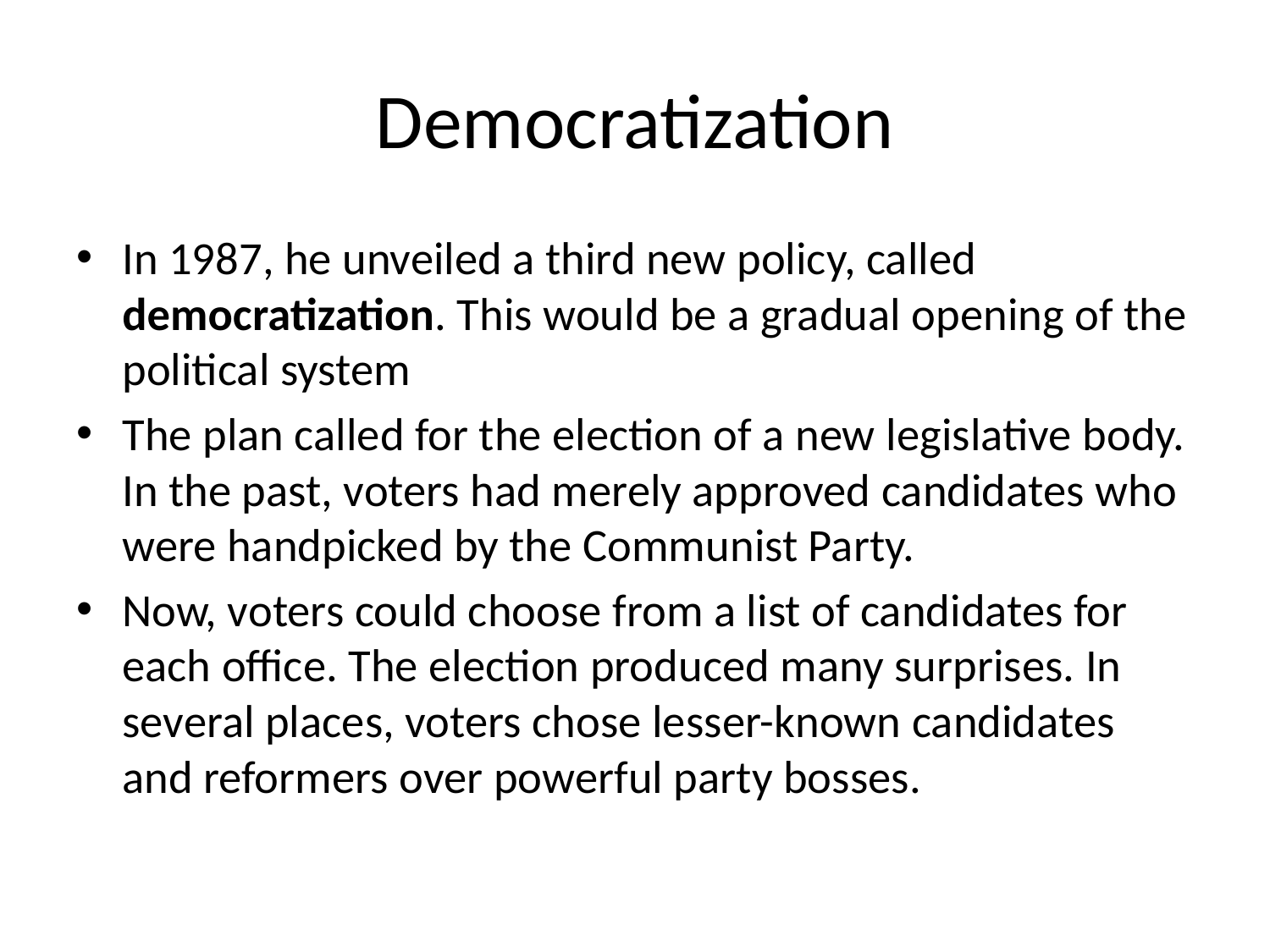

# Democratization
In 1987, he unveiled a third new policy, called democratization. This would be a gradual opening of the political system
The plan called for the election of a new legislative body. In the past, voters had merely approved candidates who were handpicked by the Communist Party.
Now, voters could choose from a list of candidates for each office. The election produced many surprises. In several places, voters chose lesser-known candidates and reformers over powerful party bosses.